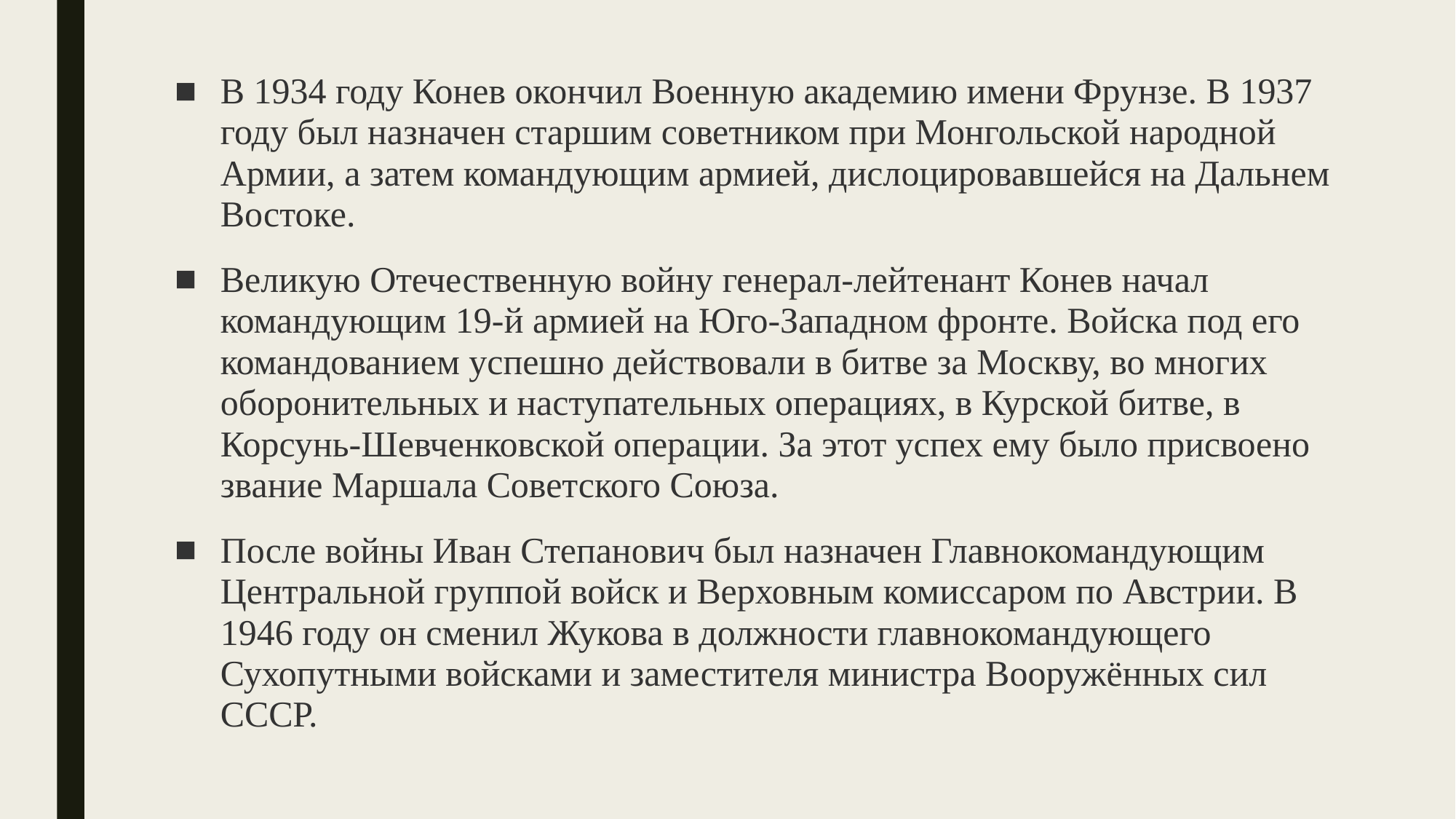

В 1934 году Конев окончил Военную академию имени Фрунзе. В 1937 году был назначен старшим советником при Монгольской народной Армии, а затем командующим армией, дислоцировавшейся на Дальнем Востоке.
Великую Отечественную войну генерал-лейтенант Конев начал командующим 19-й армией на Юго-Западном фронте. Войска под его командованием успешно действовали в битве за Москву, во многих оборонительных и наступательных операциях, в Курской битве, в Корсунь-Шевченковской операции. За этот успех ему было присвоено звание Маршала Советского Союза.
После войны Иван Степанович был назначен Главнокомандующим Центральной группой войск и Верховным комиссаром по Австрии. В 1946 году он сменил Жукова в должности главнокомандующего Сухопутными войсками и заместителя министра Вооружённых сил СССР.